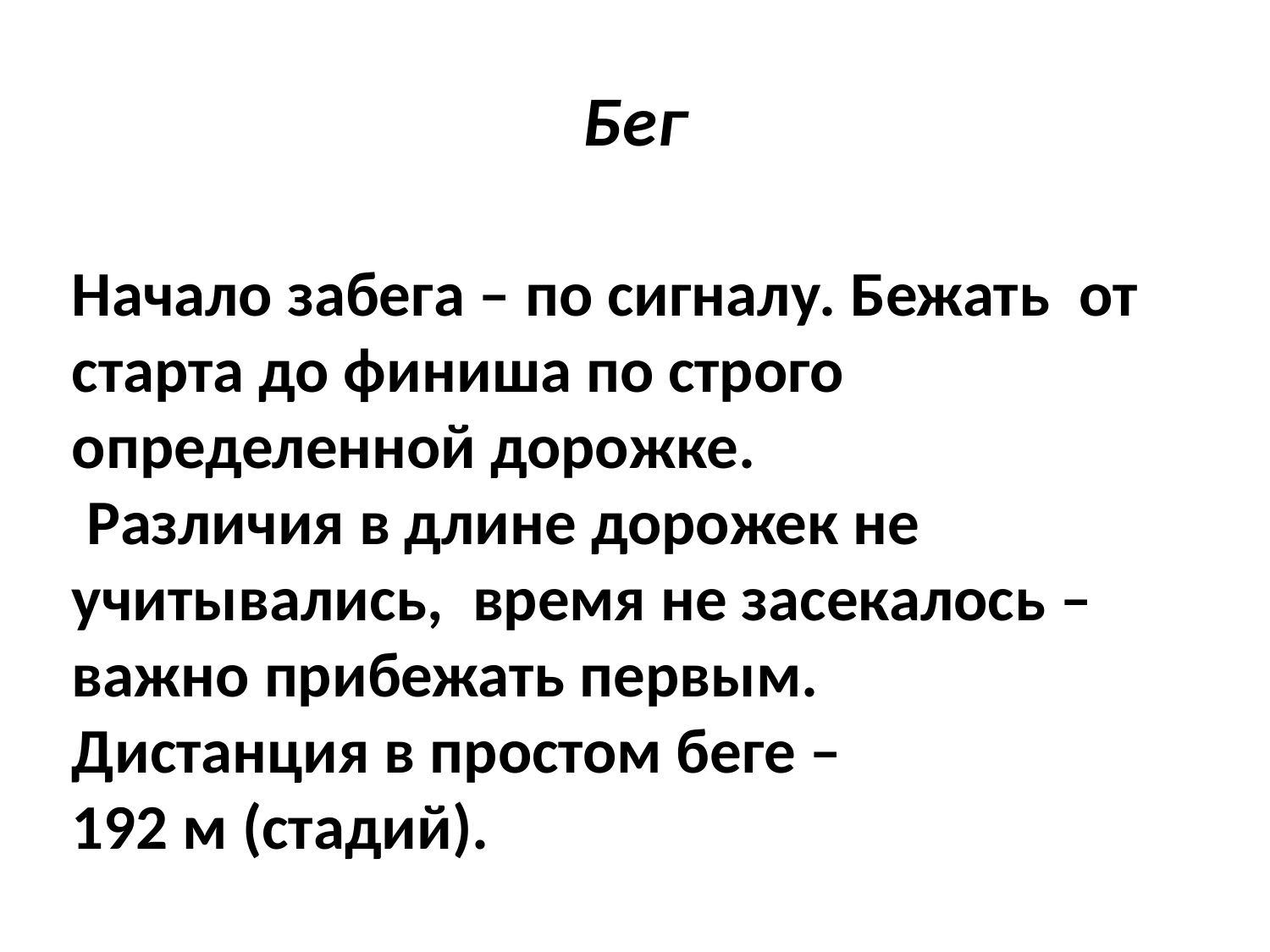

# Бег

Начало забега – по сигналу. Бежать  от старта до финиша по строго определенной дорожке.
 Различия в длине дорожек не учитывались,  время не засекалось – важно прибежать первым.
Дистанция в простом беге –
192 м (стадий).